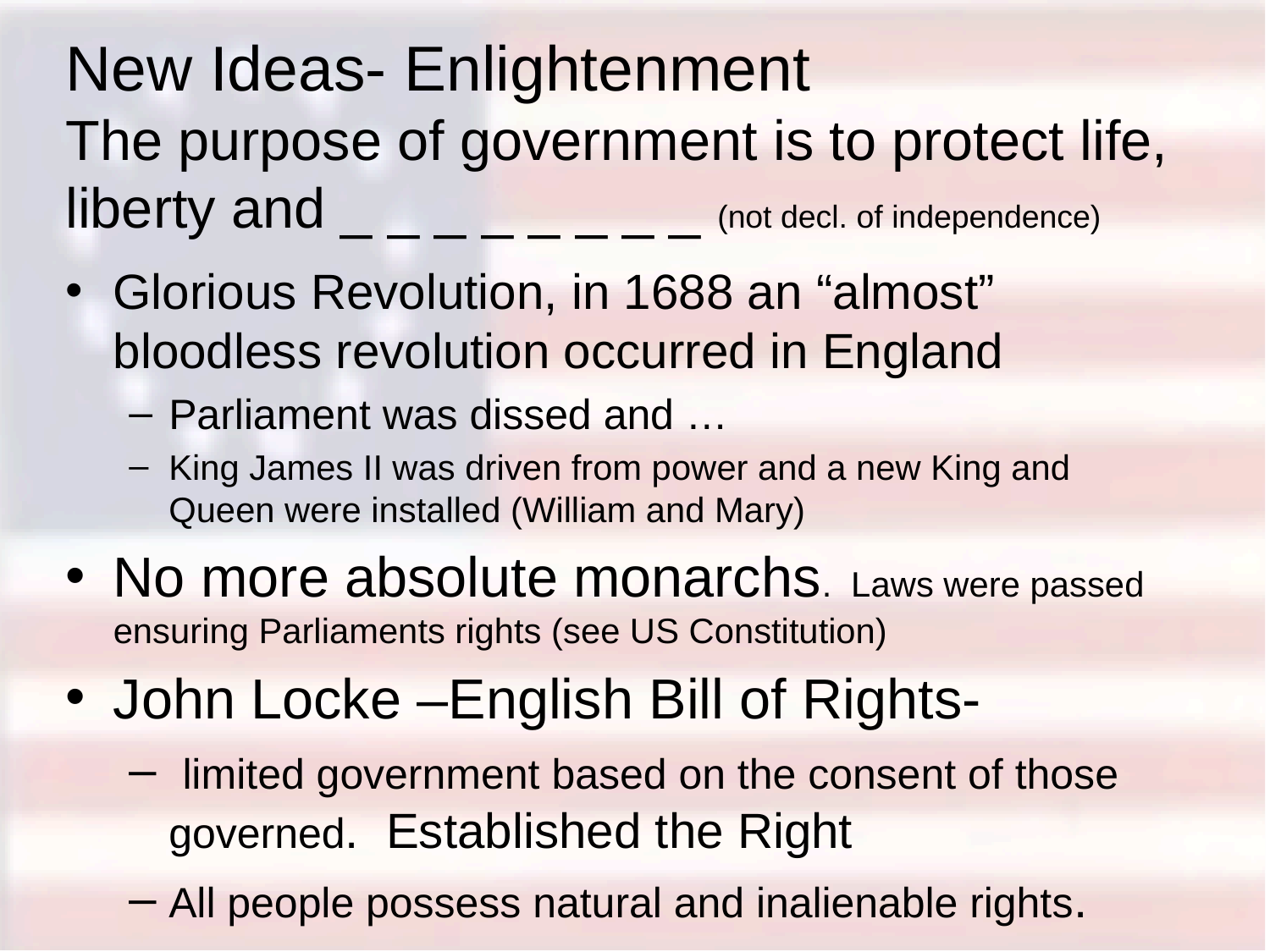

# New Ideas- Enlightenment The purpose of government is to protect life, liberty and _ _ _ _ _ _ _ _ (not decl. of independence)
Glorious Revolution, in 1688 an “almost” bloodless revolution occurred in England
Parliament was dissed and …
King James II was driven from power and a new King and Queen were installed (William and Mary)
No more absolute monarchs.  Laws were passed ensuring Parliaments rights (see US Constitution)
John Locke –English Bill of Rights-
 limited government based on the consent of those governed.  Established the Right
All people possess natural and inalienable rights.